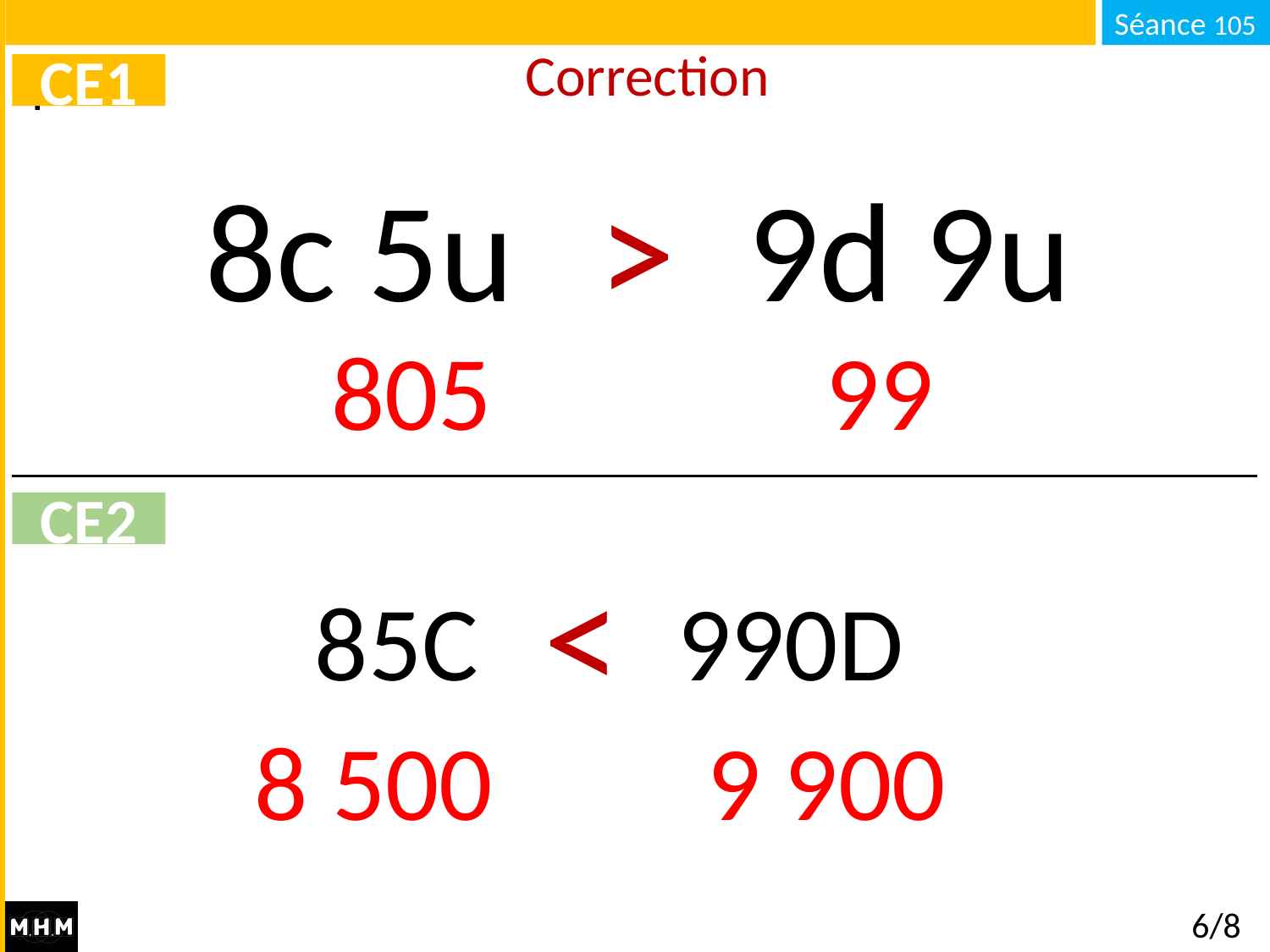

# Correction
CE1
>
8c 5u . . . 9d 9u
805              99
CE2
>
85C . . .  990D
8 500         9 900
6/8